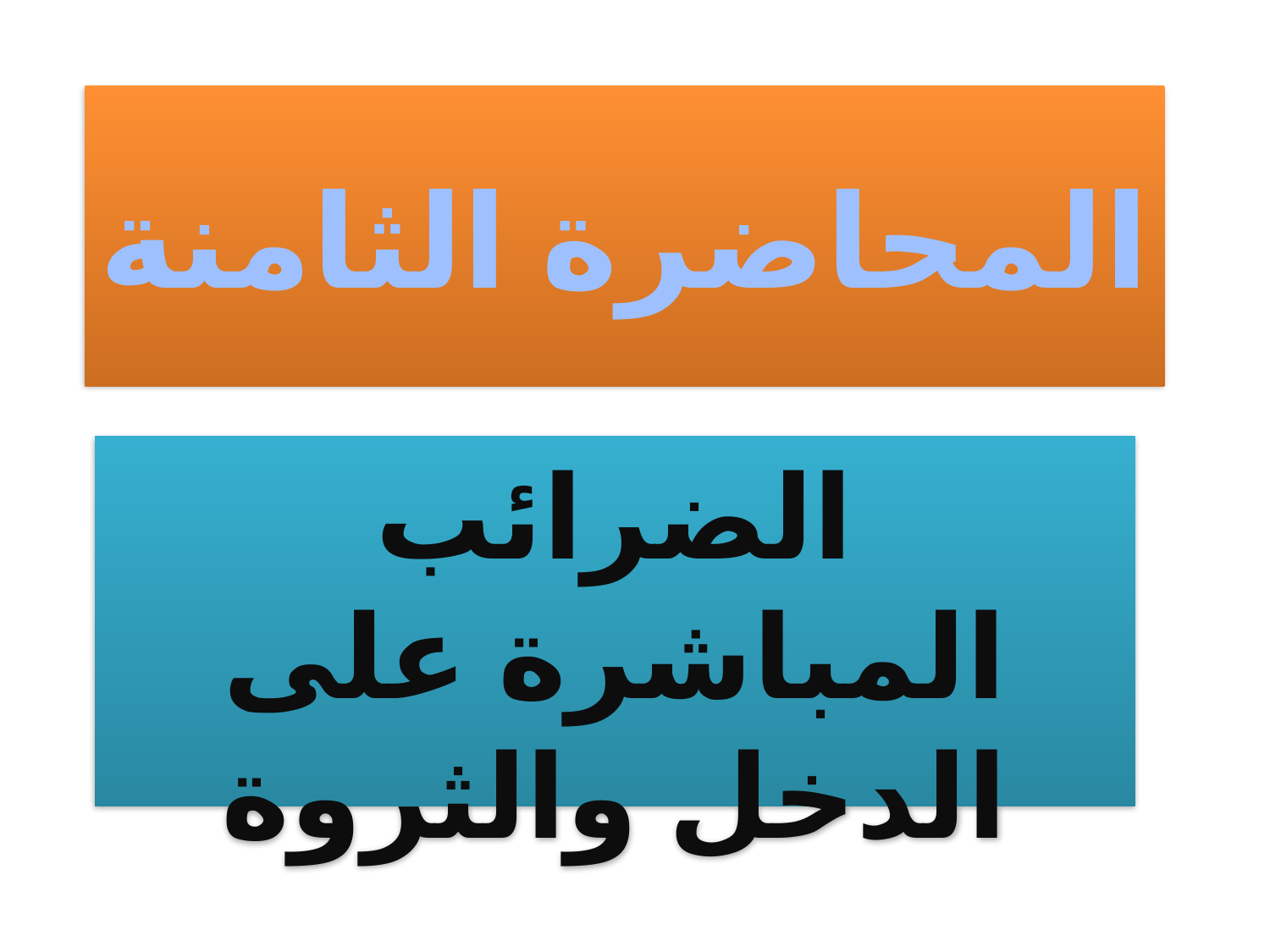

# المحاضرة الثامنة
الضرائب المباشرة على الدخل والثروة